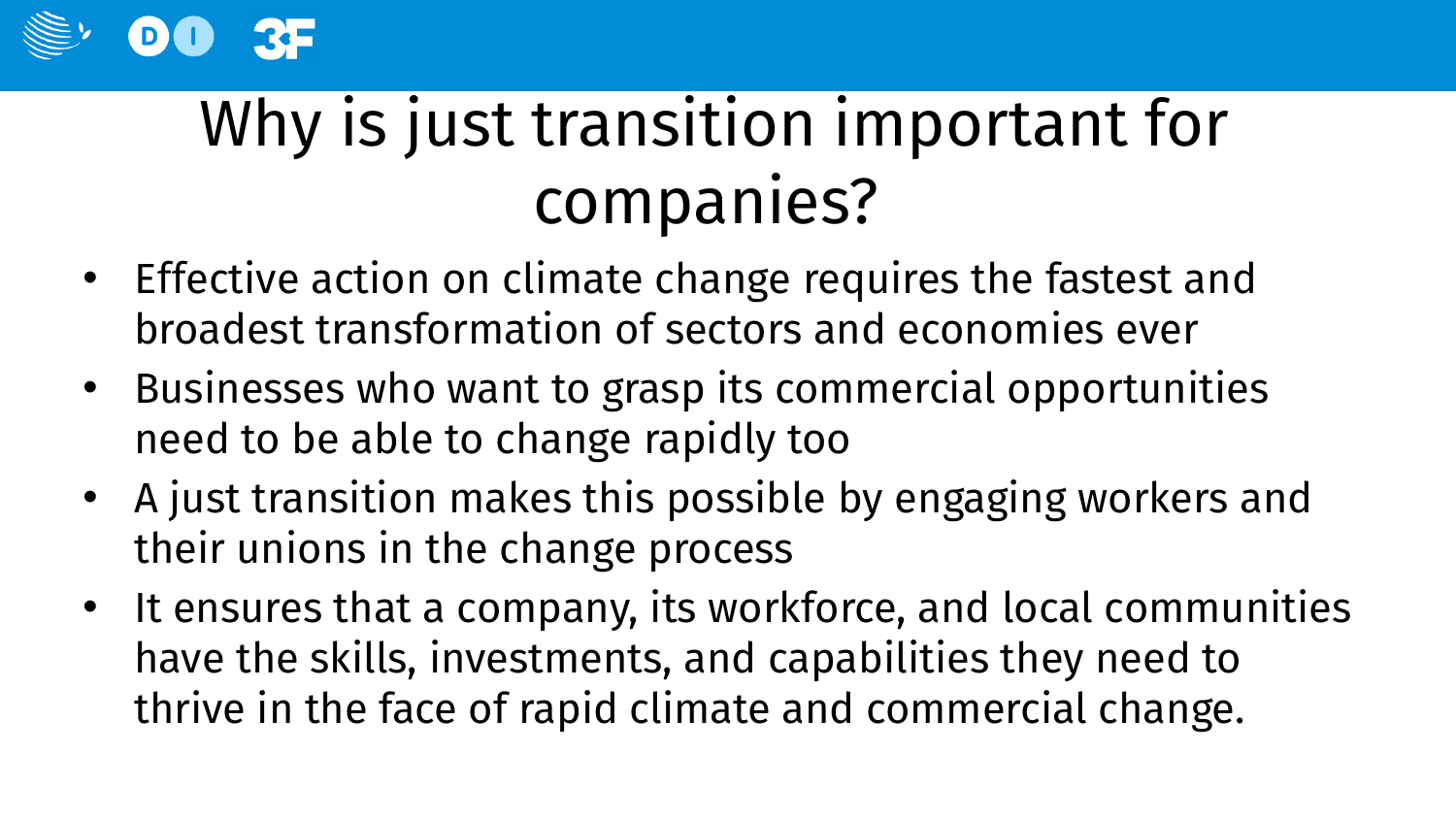

# Why is just transition important for  companies?
Eﬀective action on climate change requires the fastest and broadest transformation of sectors and economies ever
Businesses who want to grasp its commercial opportunities need to be able to change rapidly too
A just transition makes this possible by engaging workers and their unions in the change process
It ensures that a company, its workforce, and local communities have the skills, investments, and capabilities they need to thrive in the face of rapid climate and commercial change.